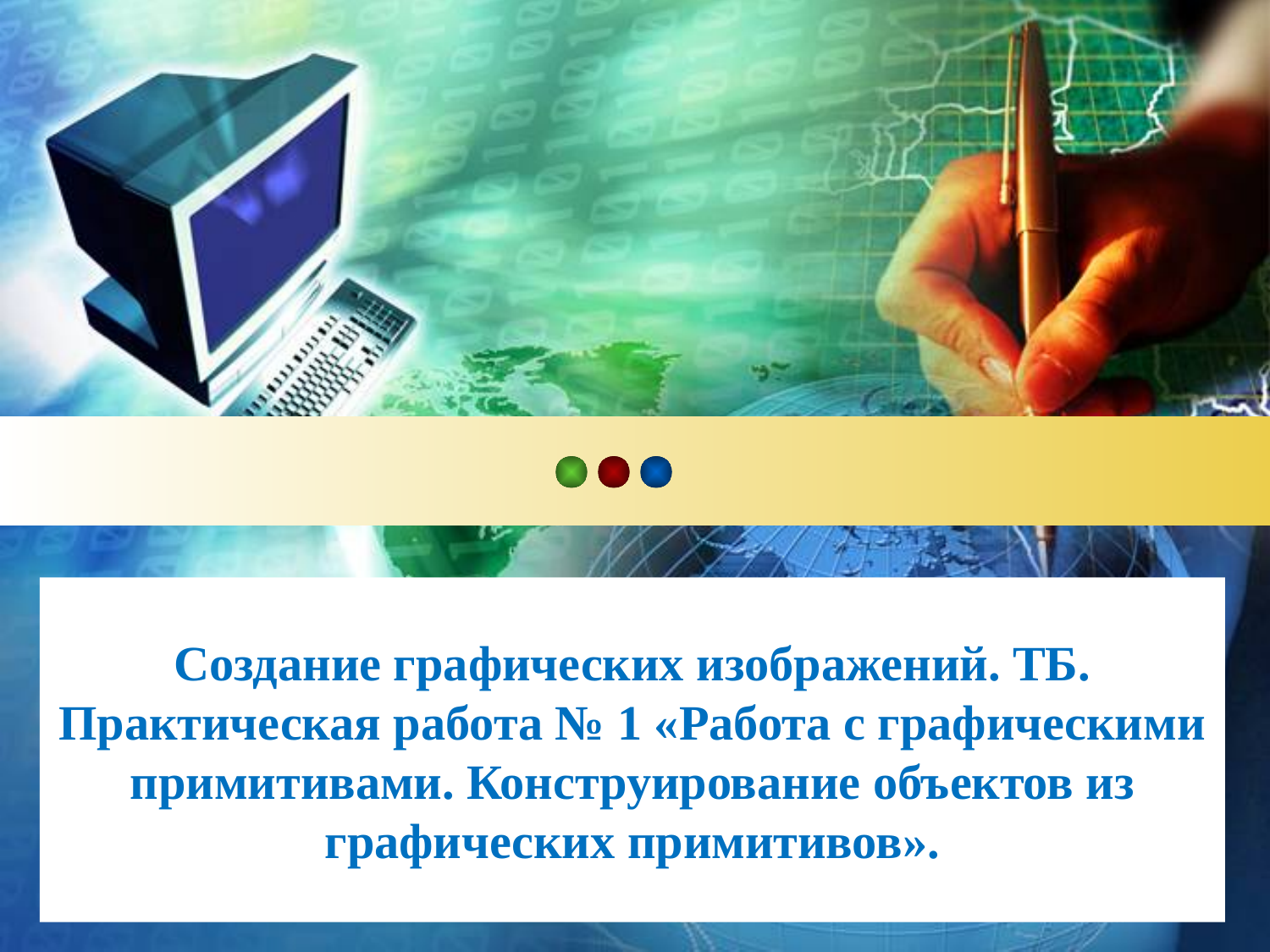

# Создание графических изображений. ТБ. Практическая работа № 1 «Работа с графическими примитивами. Конструирование объектов из графических примитивов».